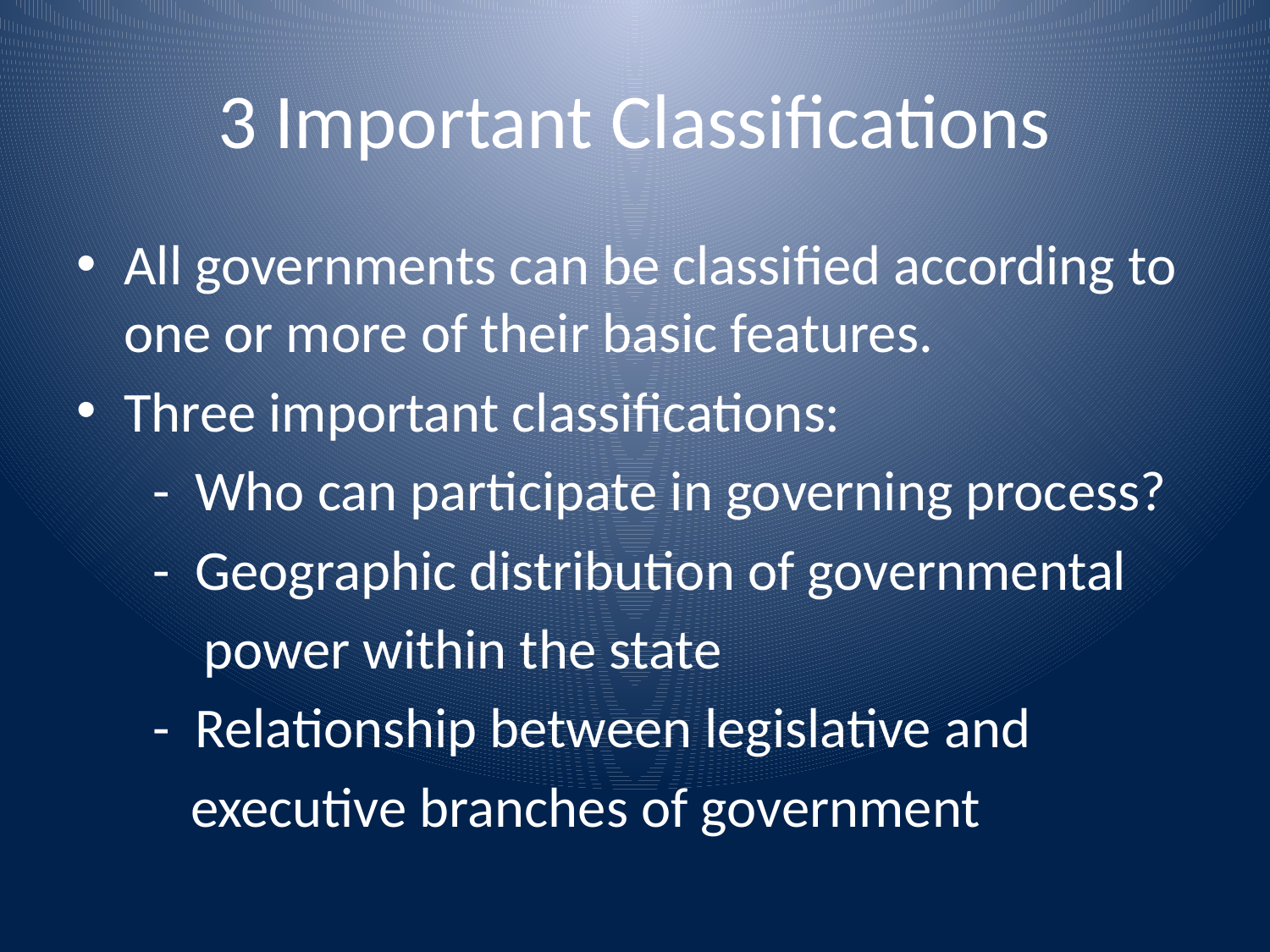

# 3 Important Classifications
All governments can be classified according to one or more of their basic features.
Three important classifications:
      -  Who can participate in governing process?
      -  Geographic distribution of governmental
          power within the state
      -  Relationship between legislative and
         executive branches of government